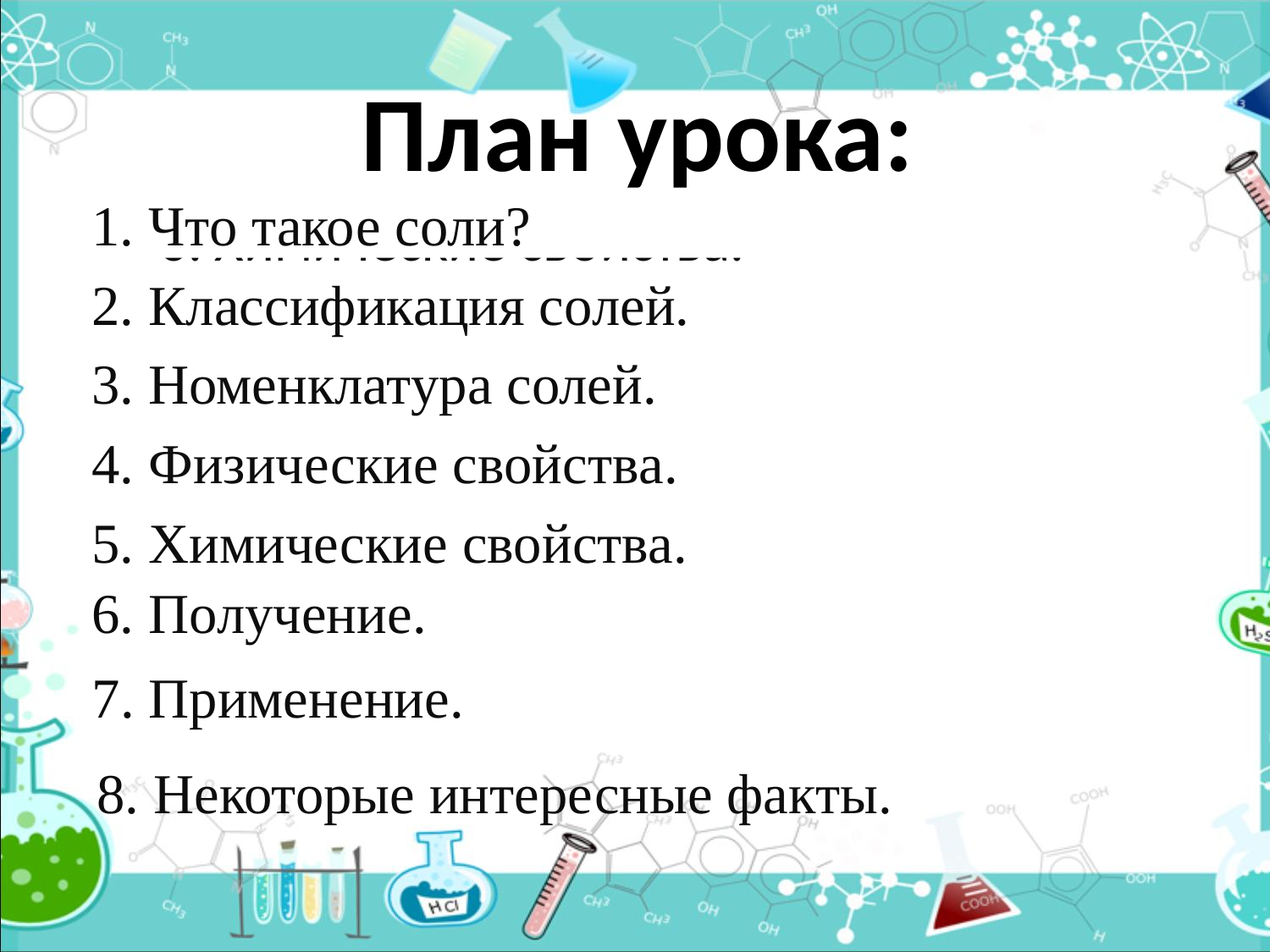

# План урока:
1. Что такое соли?
6. Химические свойства.
2. Классификация солей.
3. Номенклатура солей.
4. Физические свойства.
5. Химические свойства.
6. Получение.
7. Применение.
8. Некоторые интересные факты.